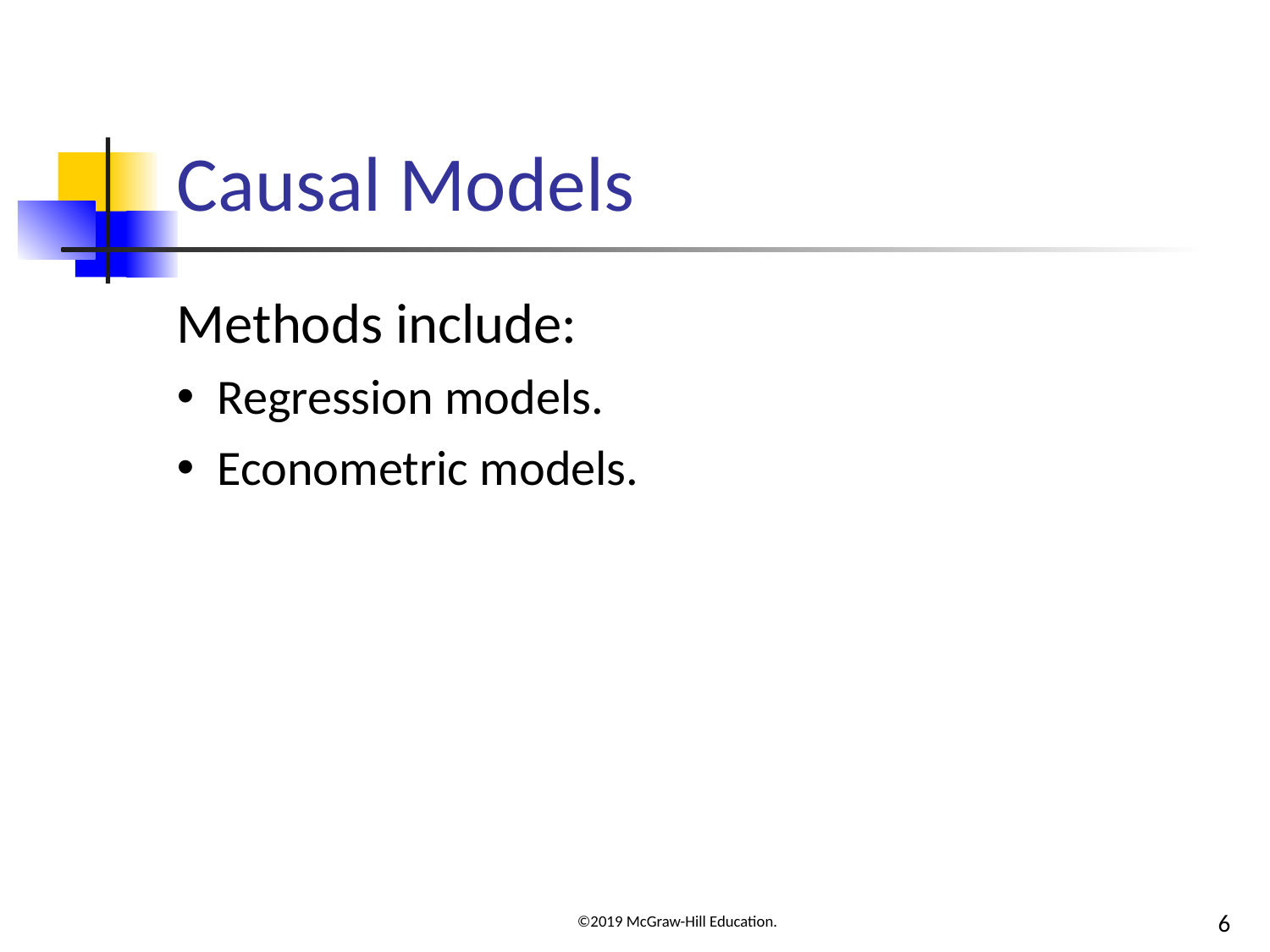

# Causal Models
Methods include:
Regression models.
Econometric models.